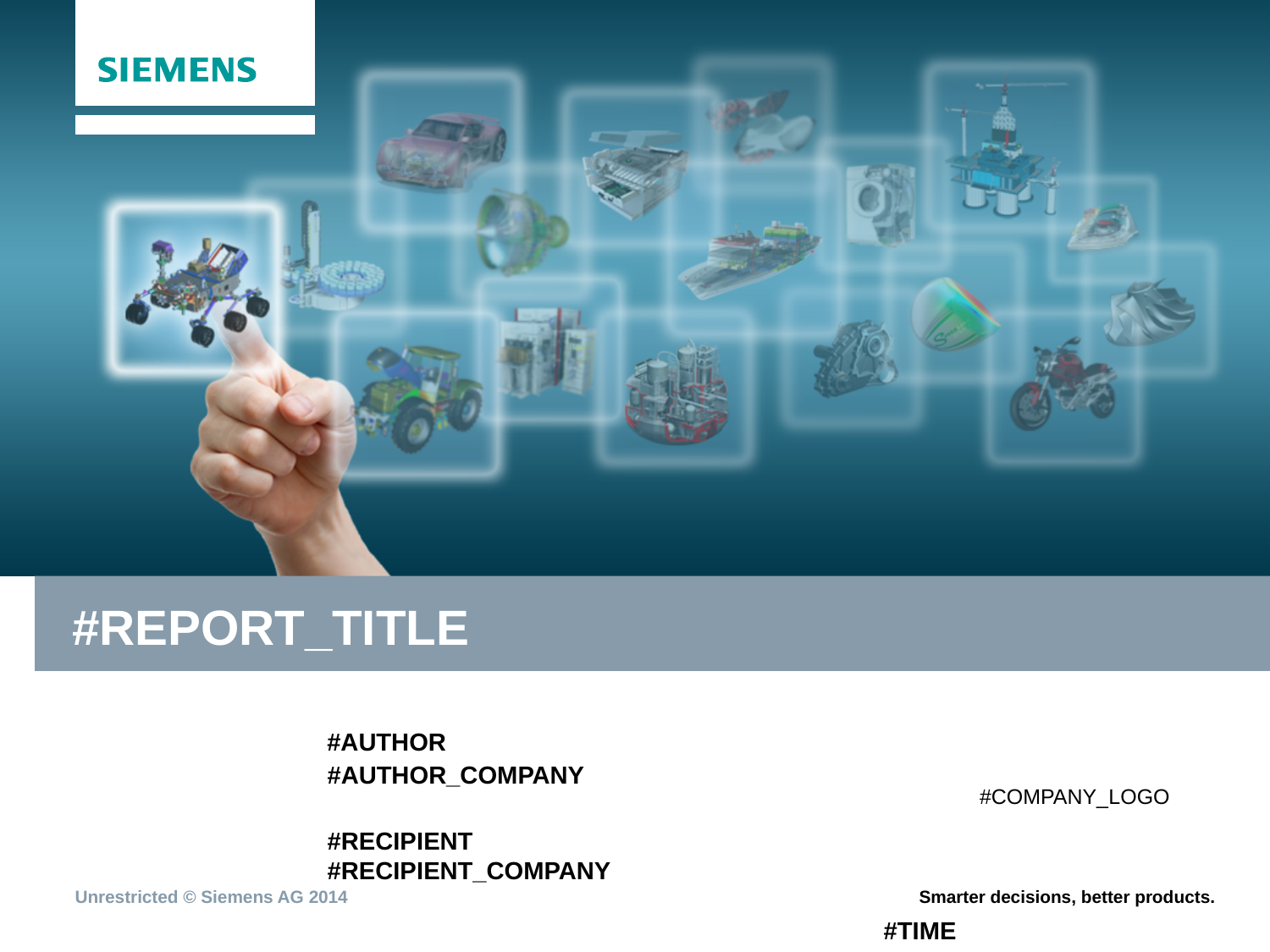

# #REPORT_TITLE
#COMPANY_LOGO
#AUTHOR
#AUTHOR_COMPANY
#RECIPIENT
#RECIPIENT_COMPANY
#TIME